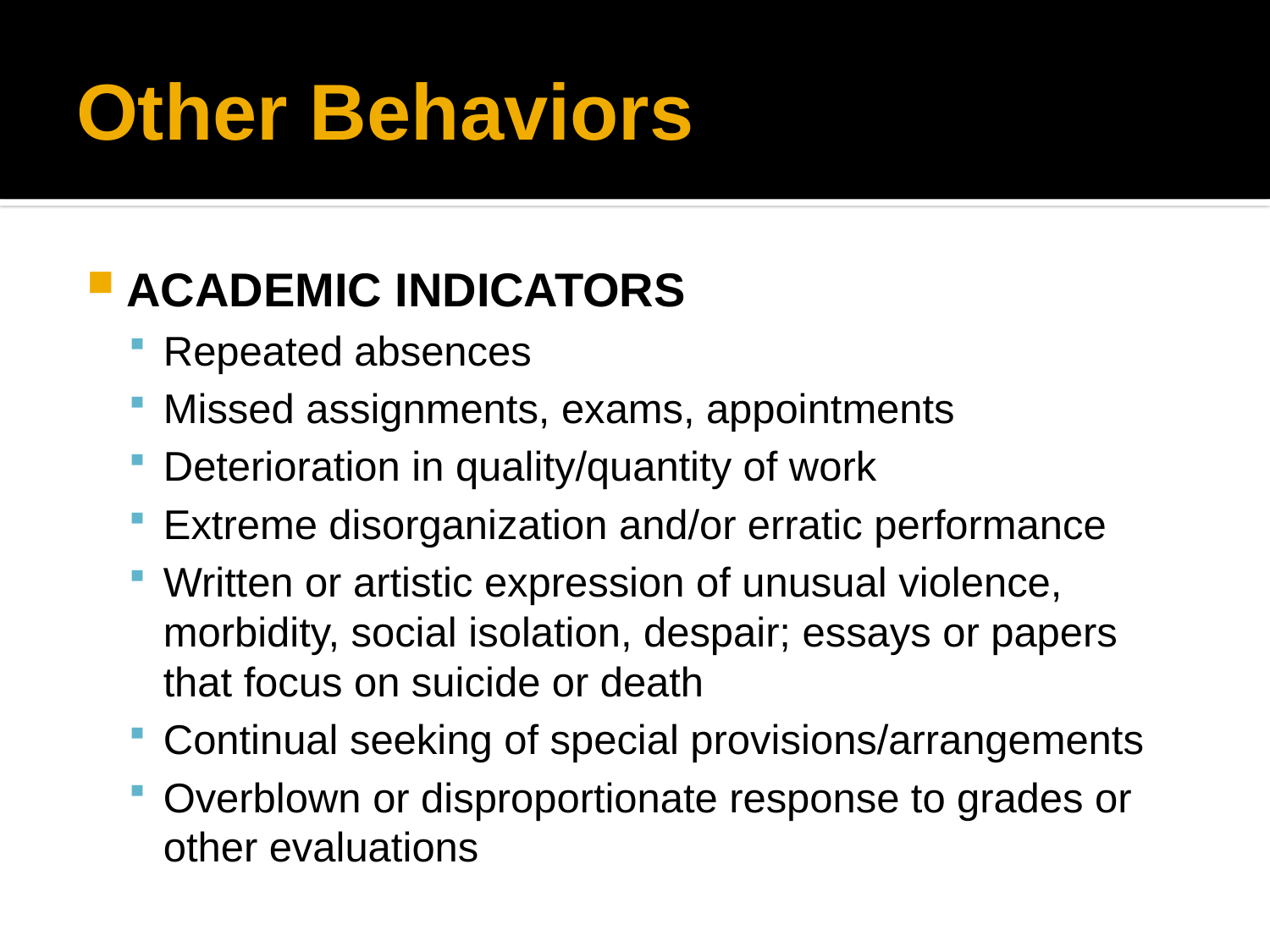

# Other Behaviors
ACADEMIC INDICATORS
Repeated absences
Missed assignments, exams, appointments
Deterioration in quality/quantity of work
Extreme disorganization and/or erratic performance
Written or artistic expression of unusual violence, morbidity, social isolation, despair; essays or papers that focus on suicide or death
Continual seeking of special provisions/arrangements
Overblown or disproportionate response to grades or other evaluations